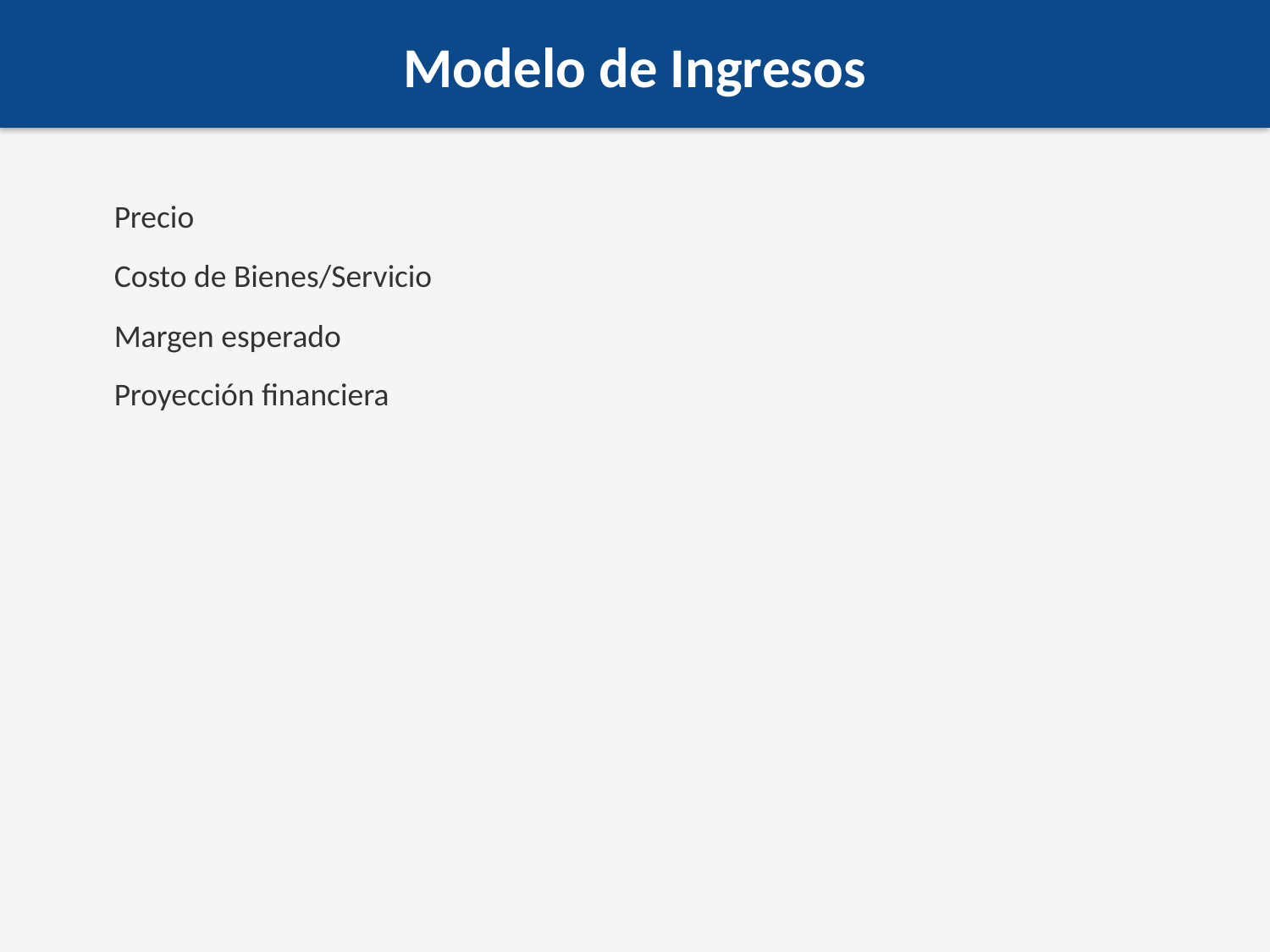

Modelo de Ingresos
Precio
Costo de Bienes/Servicio
Margen esperado
Proyección financiera